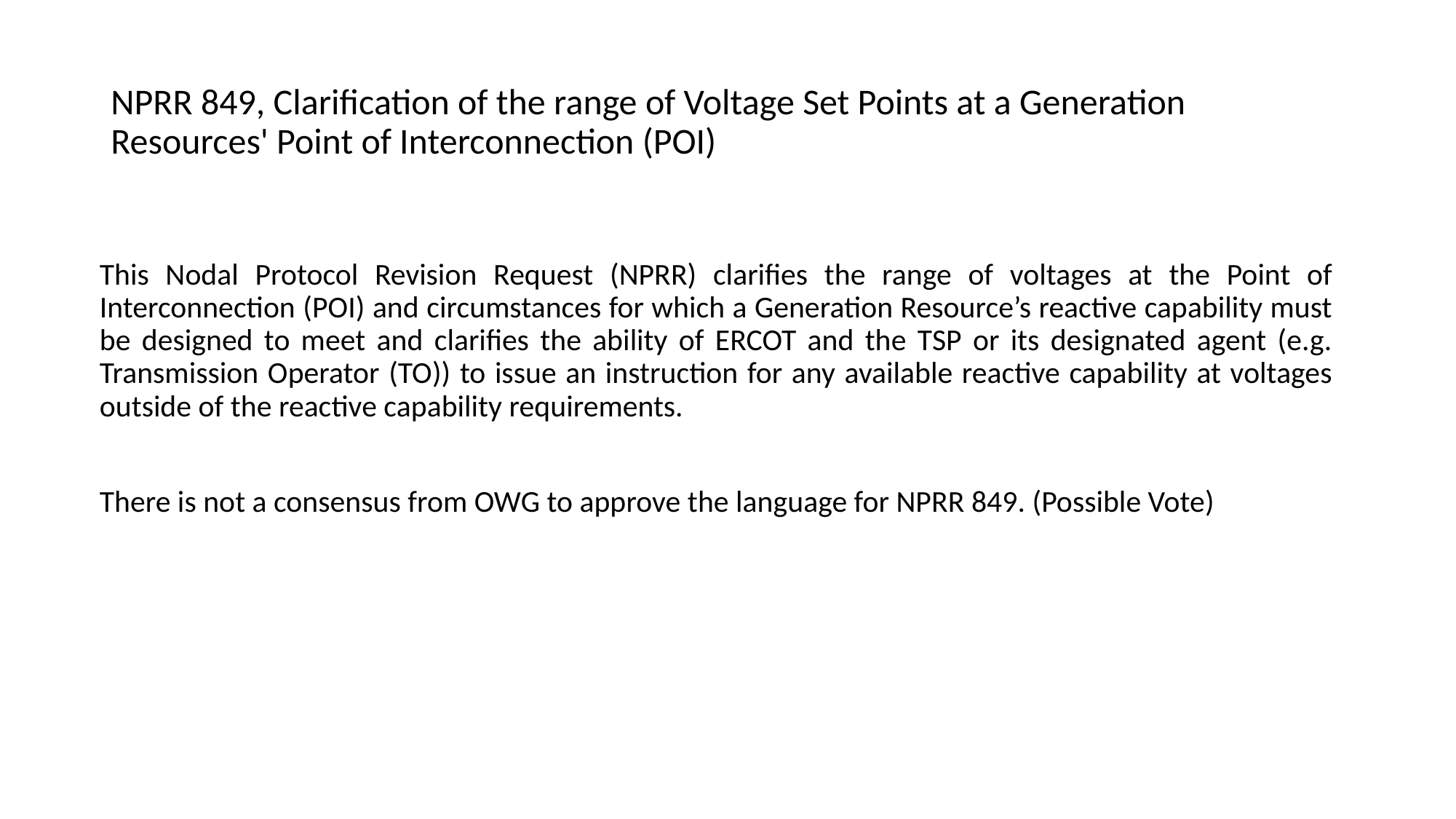

# NPRR 849, Clarification of the range of Voltage Set Points at a Generation Resources' Point of Interconnection (POI)

This Nodal Protocol Revision Request (NPRR) clarifies the range of voltages at the Point of Interconnection (POI) and circumstances for which a Generation Resource’s reactive capability must be designed to meet and clarifies the ability of ERCOT and the TSP or its designated agent (e.g. Transmission Operator (TO)) to issue an instruction for any available reactive capability at voltages outside of the reactive capability requirements.

There is not a consensus from OWG to approve the language for NPRR 849. (Possible Vote)